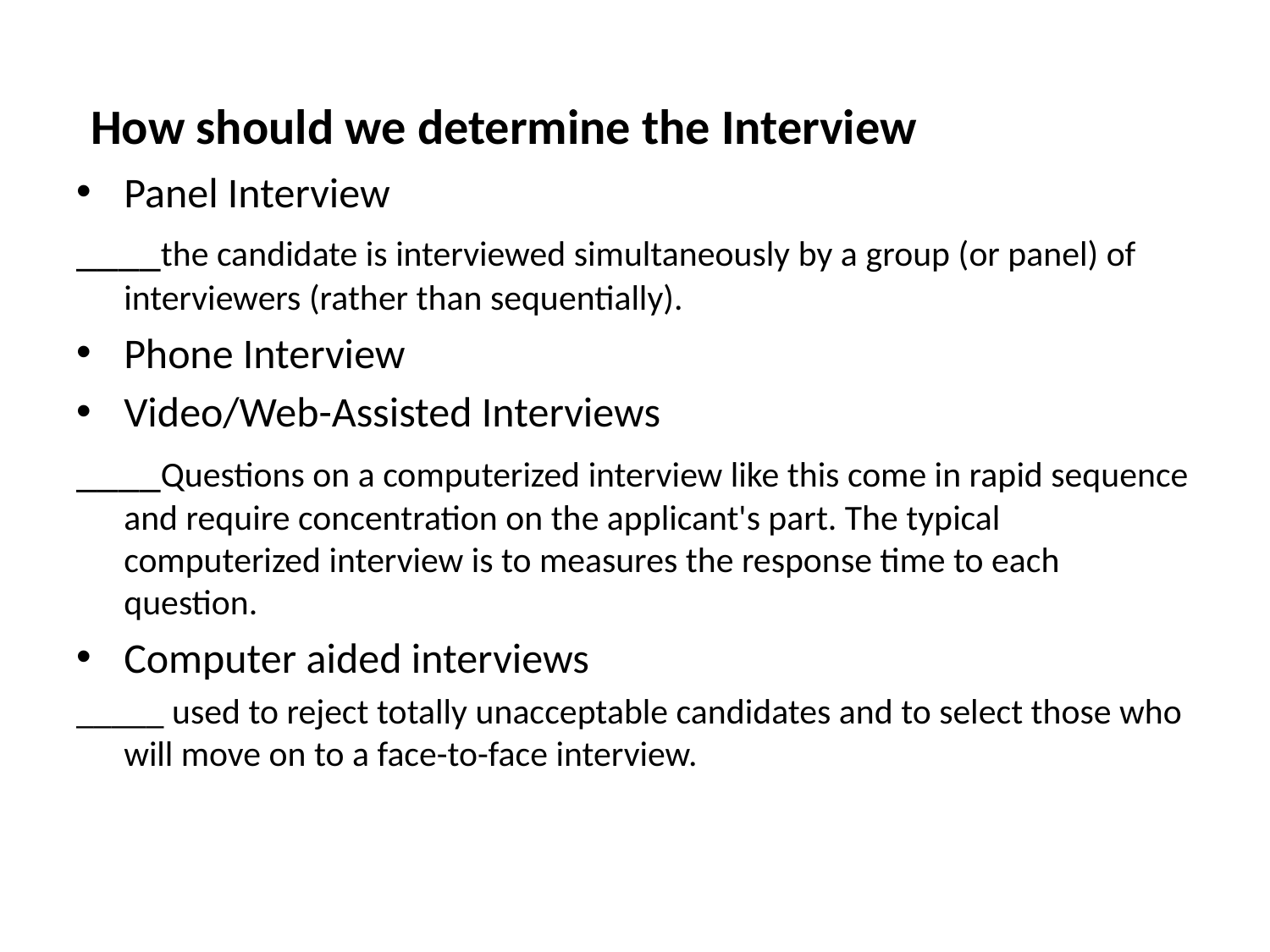

How should we determine the Interview
Panel Interview
____the candidate is interviewed simultaneously by a group (or panel) of interviewers (rather than sequentially).
Phone Interview
Video/Web-Assisted Interviews
____Questions on a computerized interview like this come in rapid sequence and require concentration on the applicant's part. The typical computerized interview is to measures the response time to each question.
Computer aided interviews
_____ used to reject totally unacceptable candidates and to select those who will move on to a face-to-face interview.